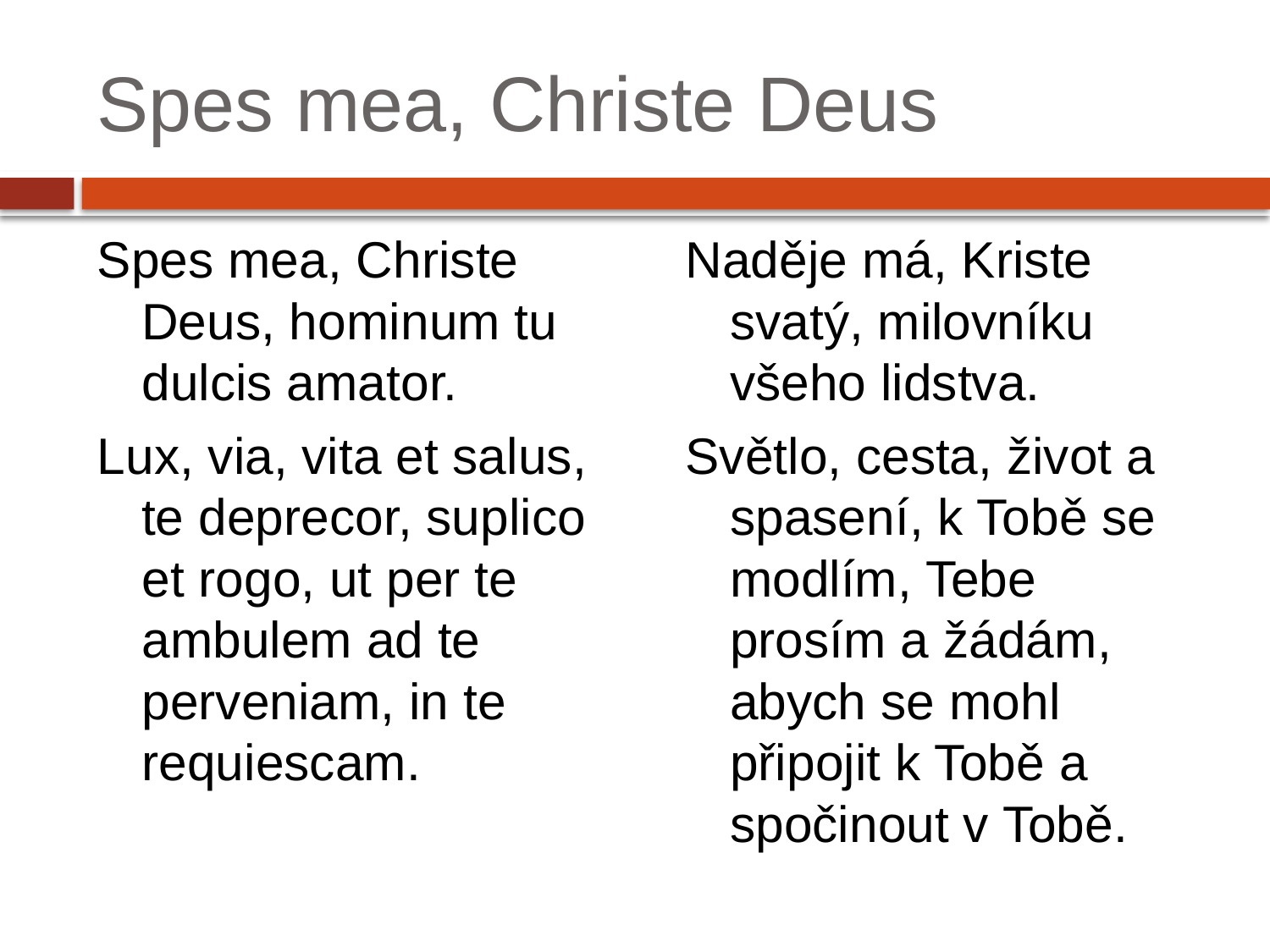

# Spes mea, Christe Deus
Spes mea, Christe Deus, hominum tu dulcis amator.
Lux, via, vita et salus, te deprecor, suplico et rogo, ut per te ambulem ad te perveniam, in te requiescam.
Naděje má, Kriste svatý, milovníku všeho lidstva.
Světlo, cesta, život a spasení, k Tobě se modlím, Tebe prosím a žádám, abych se mohl připojit k Tobě a spočinout v Tobě.